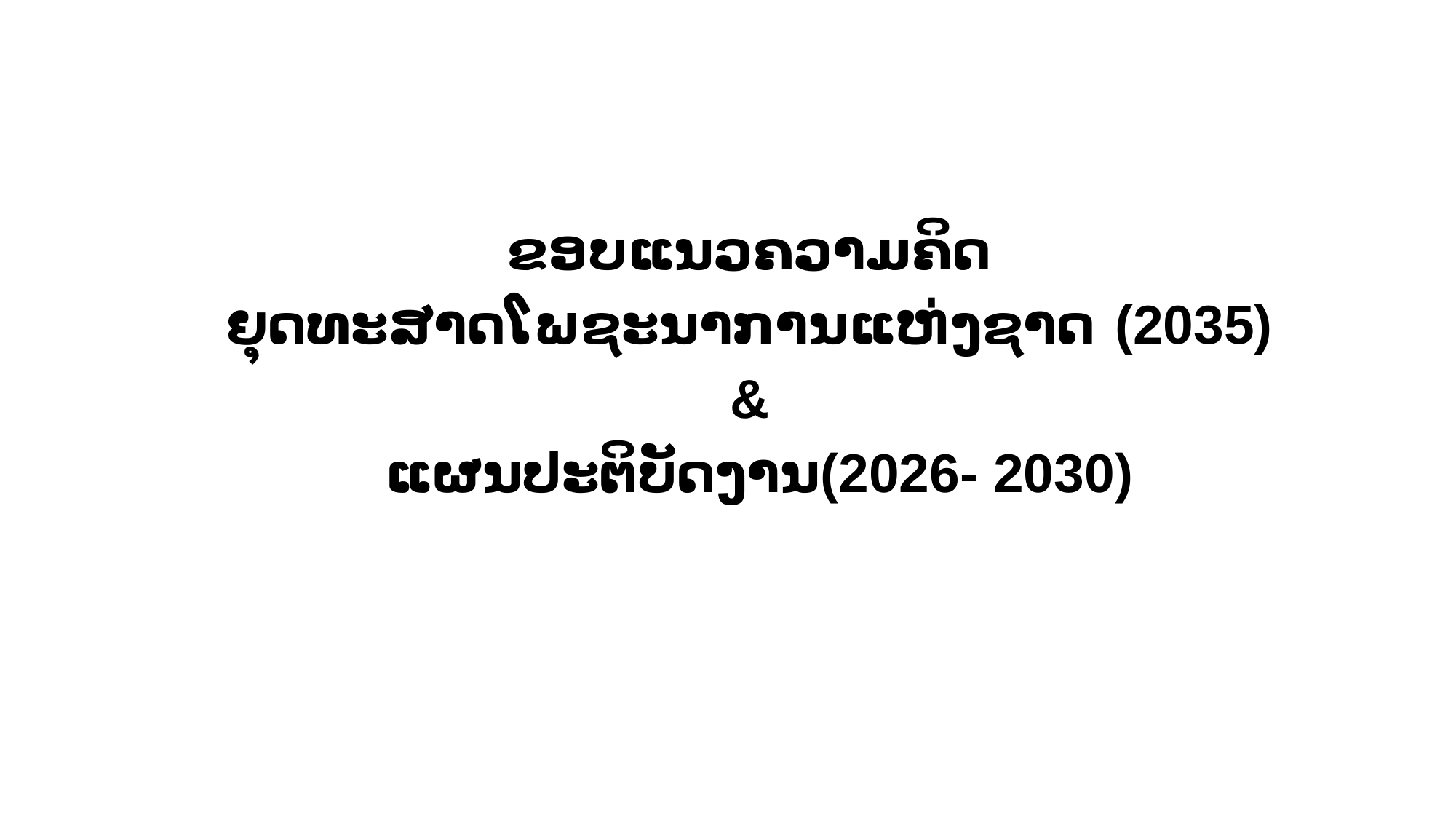

ຂອບແນວຄວາມຄິດ
ຍຸດທະສາດໂພຊະນາການແຫ່ງຊາດ (2035)
&
 ແຜນປະຕິບັດງານ(2026- 2030)